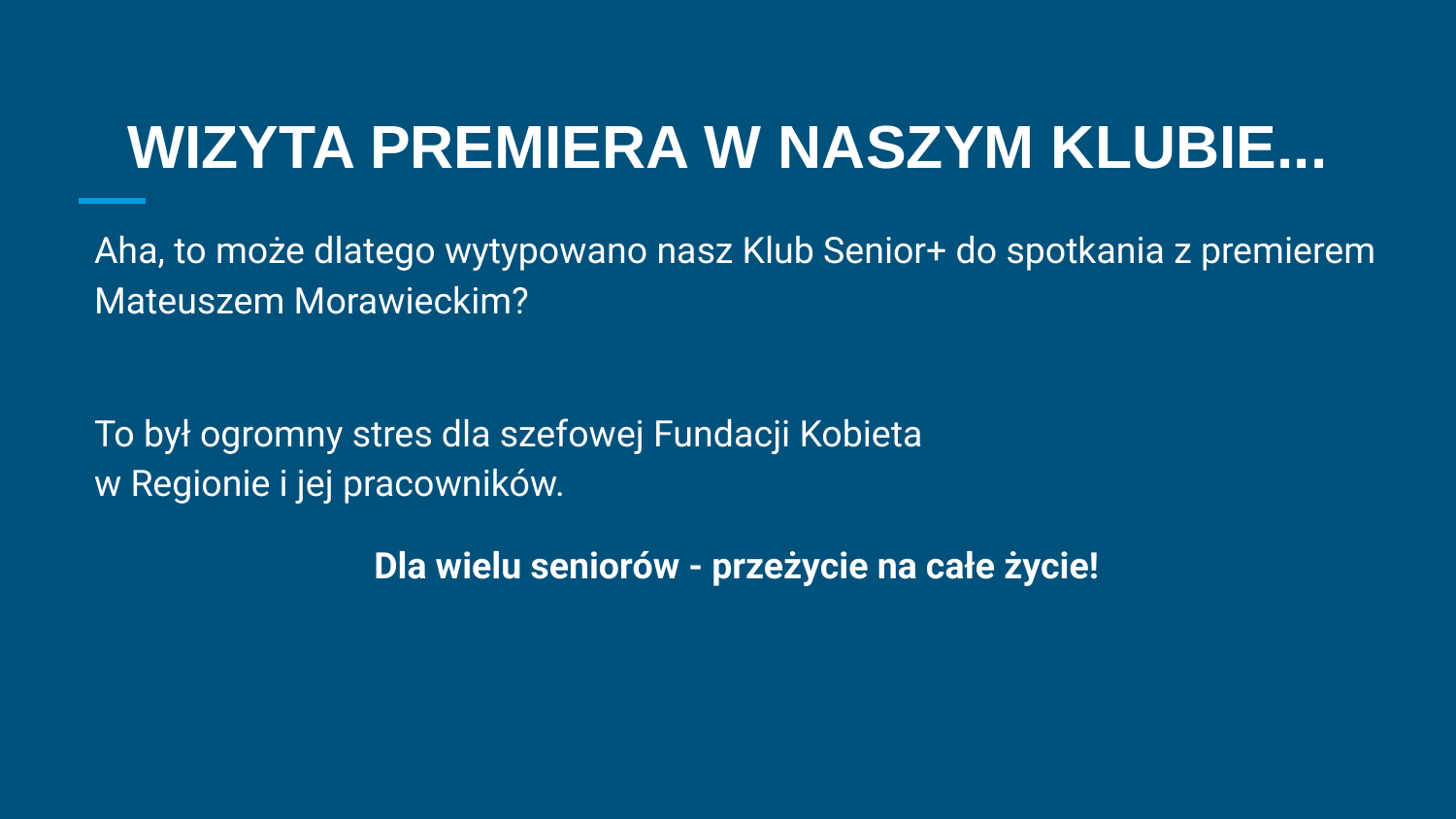

# WIZYTA PREMIERA W NASZYM KLUBIE...
Aha, to może dlatego wytypowano nasz Klub Senior+ do spotkania z premierem Mateuszem Morawieckim?

To był ogromny stres dla szefowej Fundacji Kobieta
w Regionie i jej pracowników.
Dla wielu seniorów - przeżycie na całe życie!